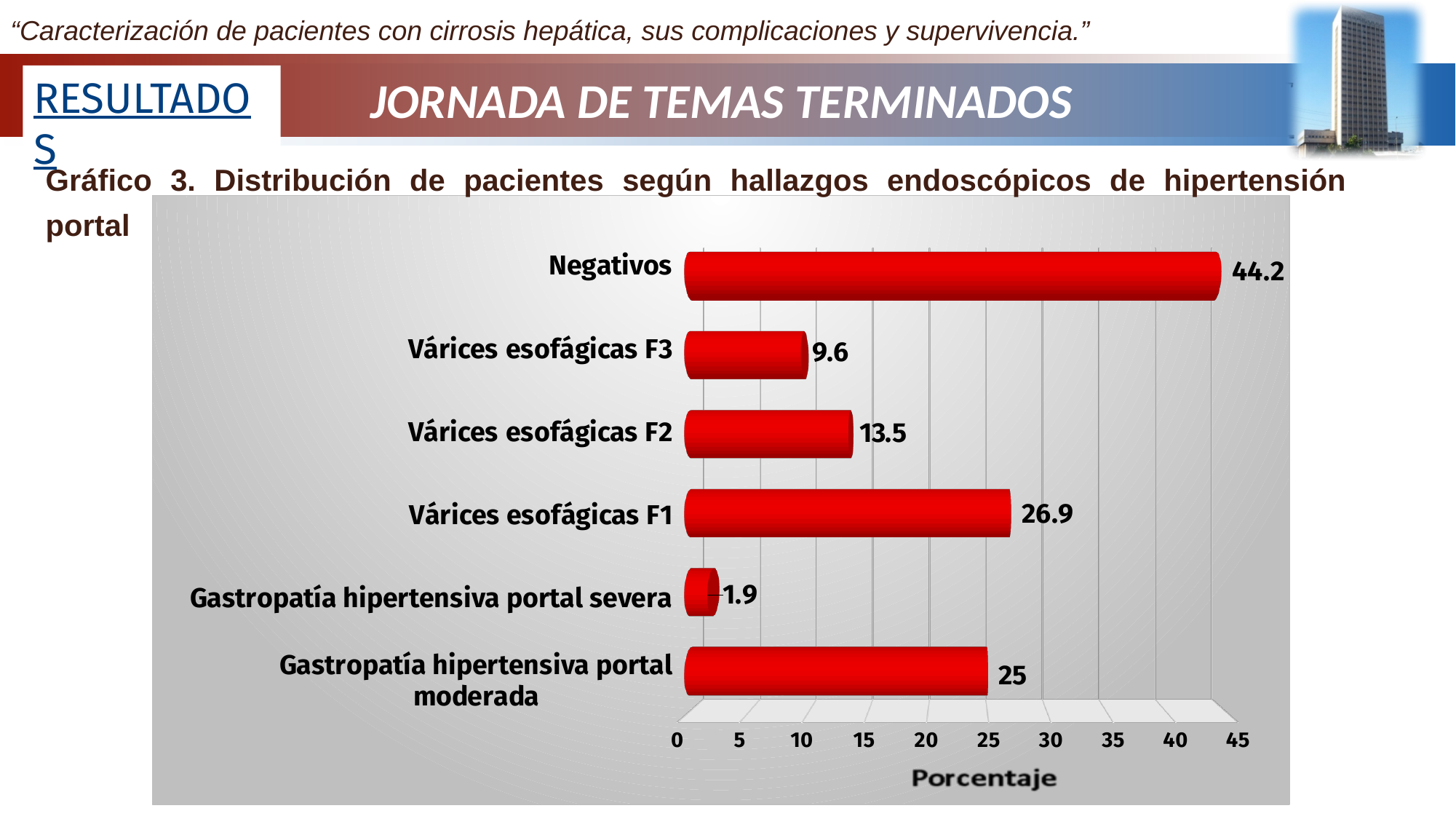

“Caracterización de pacientes con cirrosis hepática, sus complicaciones y supervivencia.”
RESULTADOS
# JORNADA DE TEMAS TERMINADOS
Gráfico 3. Distribución de pacientes según hallazgos endoscópicos de hipertensión portal

[unsupported chart]